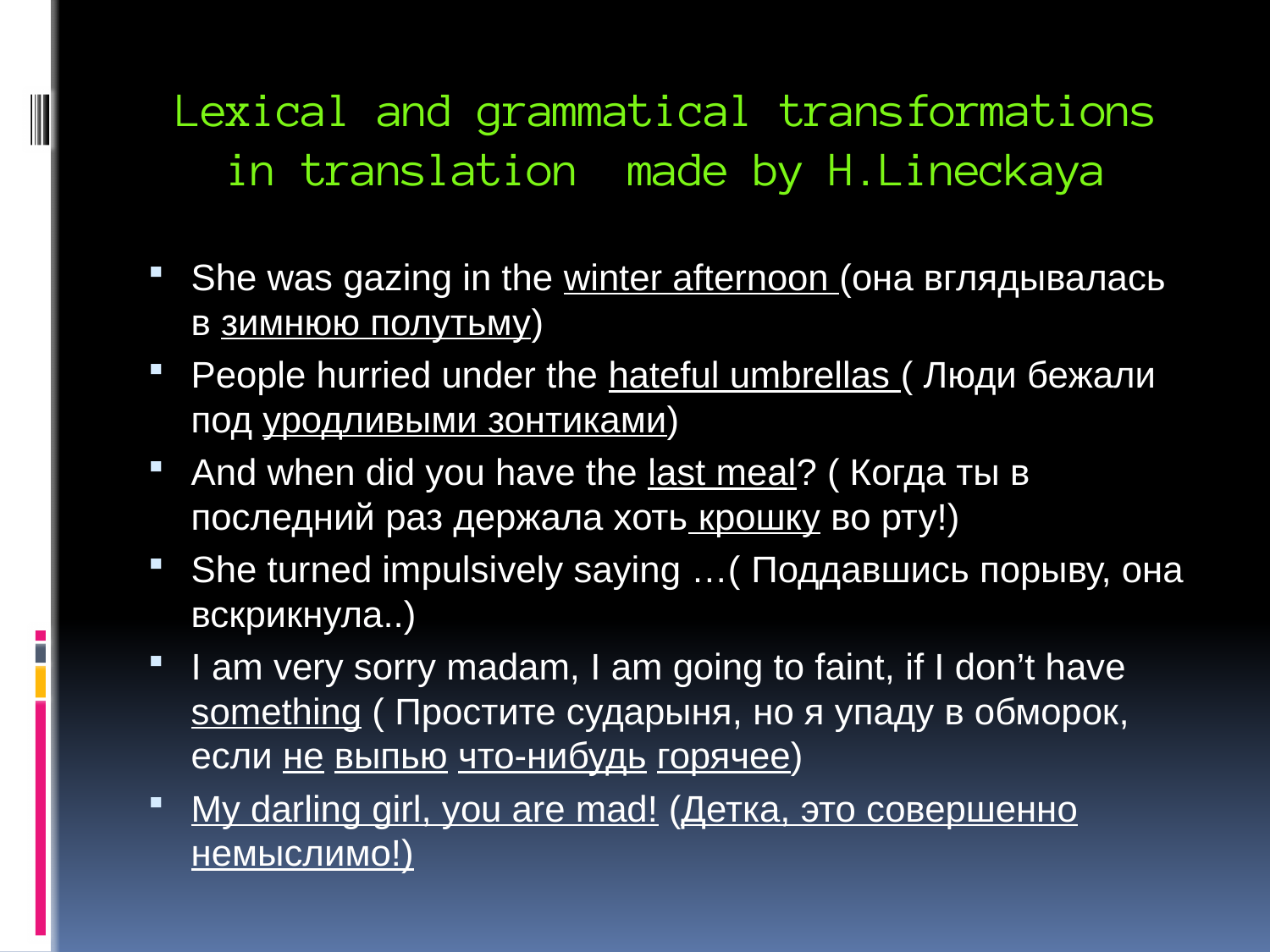

# Lexical and grammatical transformations in translation  made by H.Lineckaya
She was gazing in the winter afternoon (она вглядывалась в зимнюю полутьму)
People hurried under the hateful umbrellas ( Люди бежали под уродливыми зонтиками)
And when did you have the last meal? ( Когда ты в последний раз держала хоть крошку во рту!)
She turned impulsively saying …( Поддавшись порыву, она вскрикнула..)
I am very sorry madam, I am going to faint, if I don’t have something ( Простите сударыня, но я упаду в обморок, если не выпью что-нибудь горячее)
My darling girl, you are mad! (Детка, это совершенно немыслимо!)